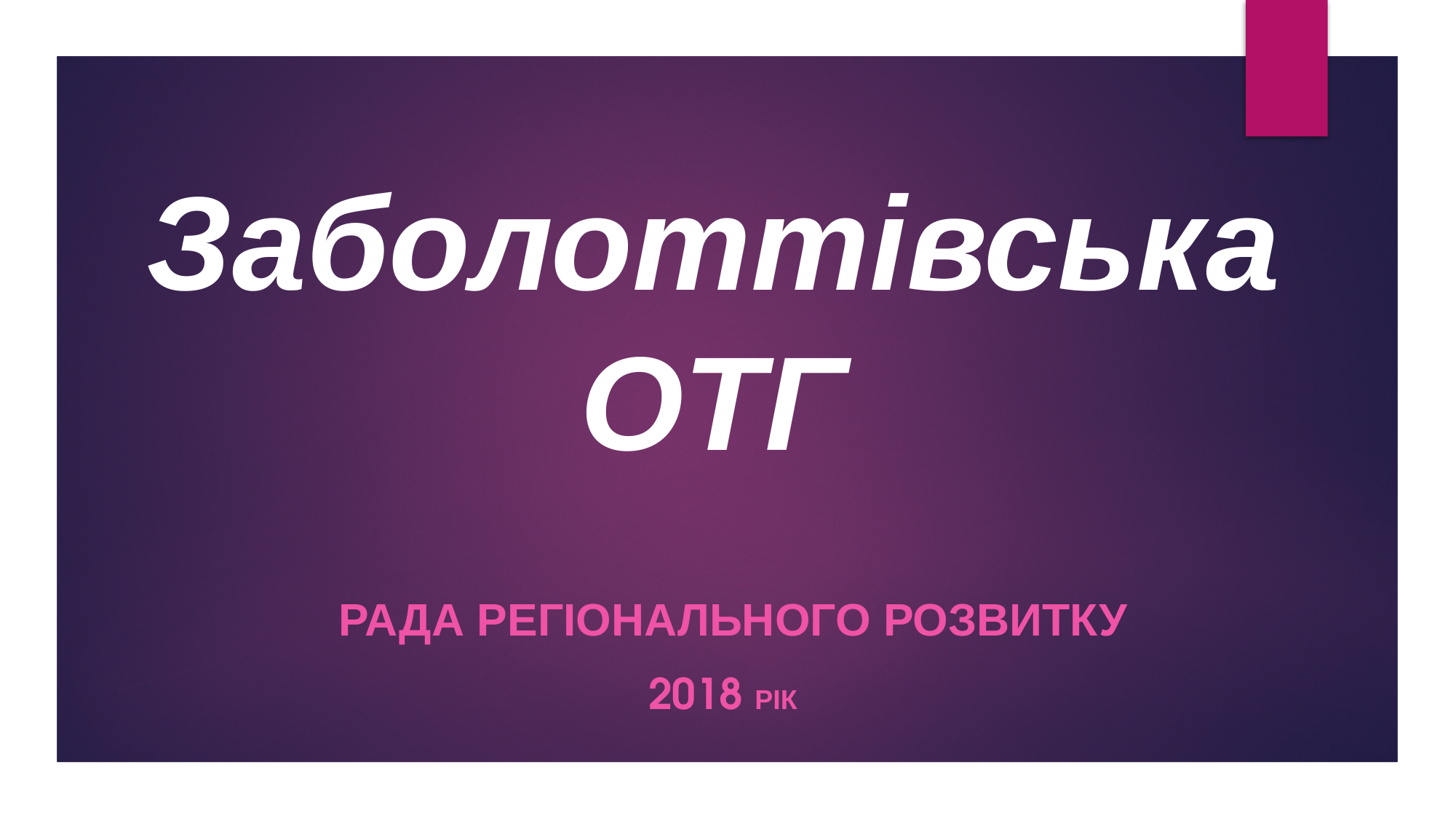

# Заболоттівська ОТГ

         рада регіонального розвитку
               2018 рік